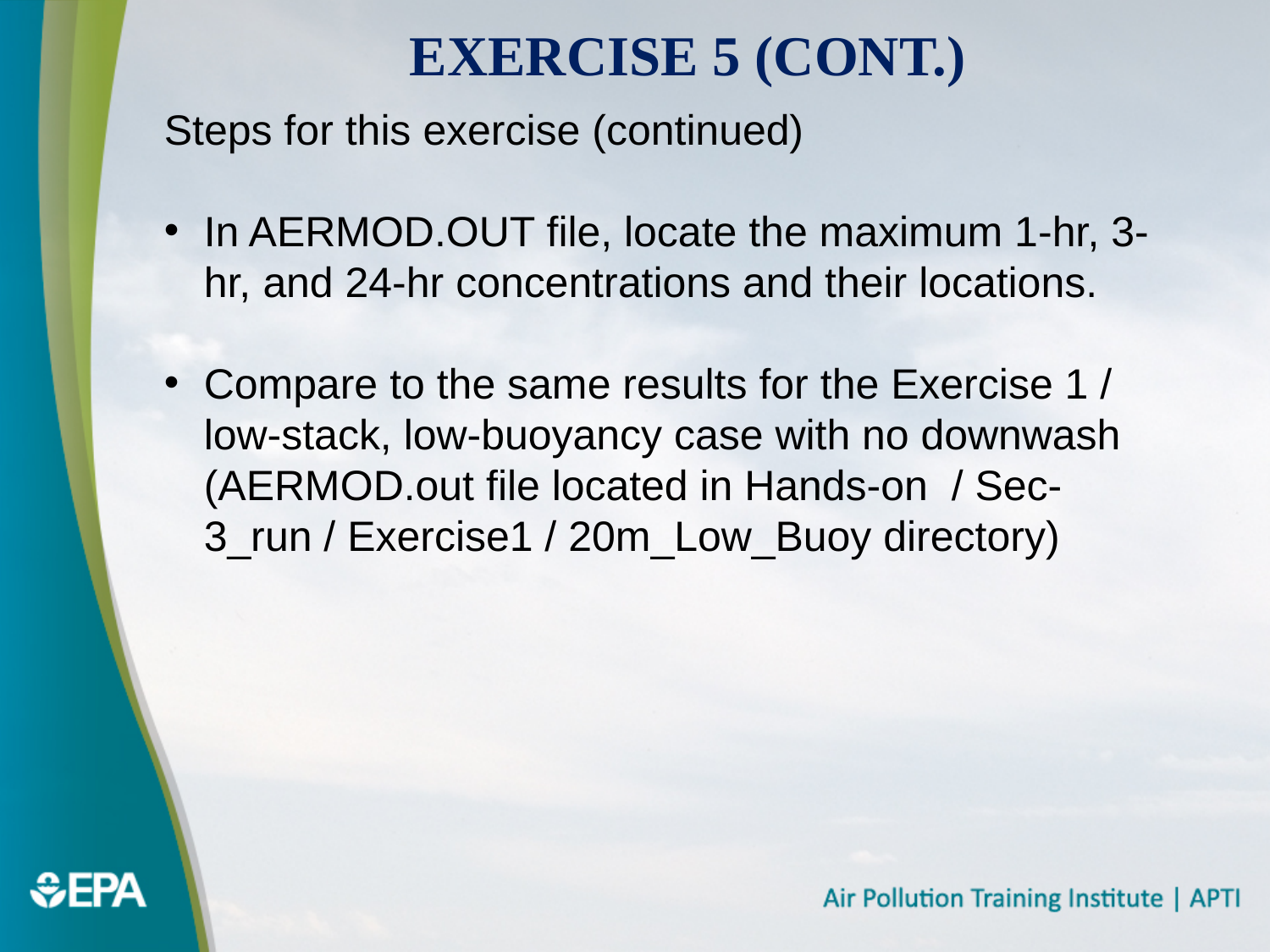

# Exercise 5 (cont.)
Steps for this exercise (continued)

In AERMOD.OUT file, locate the maximum 1-hr, 3-hr, and 24-hr concentrations and their locations.

Compare to the same results for the Exercise 1 / low-stack, low-buoyancy case with no downwash (AERMOD.out file located in Hands-on  / Sec-3_run / Exercise1 / 20m_Low_Buoy directory)